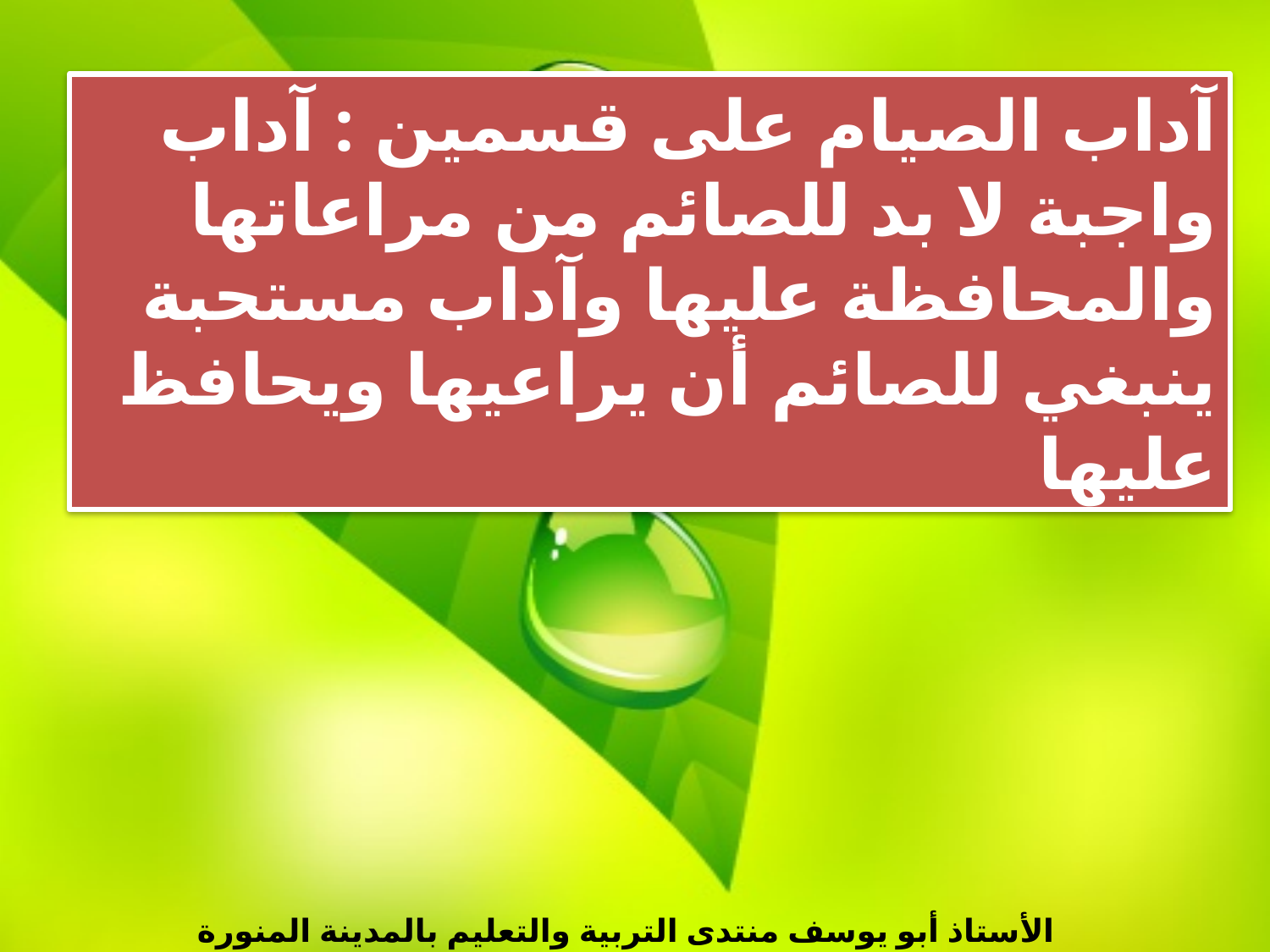

آداب الصيام على قسمين : آداب واجبة لا بد للصائم من مراعاتها والمحافظة عليها وآداب مستحبة ينبغي للصائم أن يراعيها ويحافظ عليها
الأستاذ أبو يوسف منتدى التربية والتعليم بالمدينة المنورة